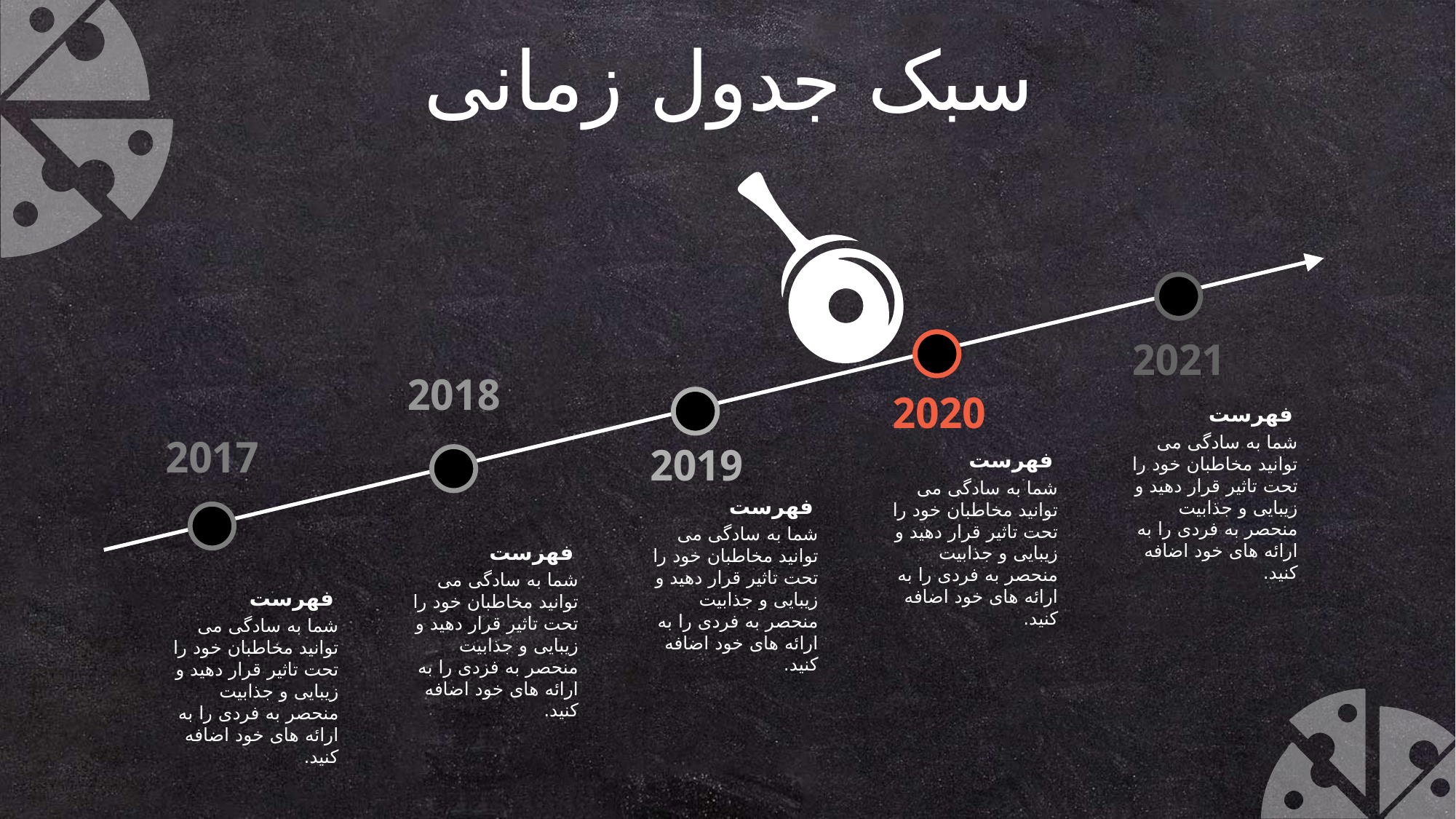

سبک جدول زمانی

2021

2018
2020

فهرست
شما به سادگی می توانید مخاطبان خود را تحت تاثیر قرار دهید و زیبایی و جذابیت منحصر به فردی را به ارائه های خود اضافه کنید.
2017
2019
فهرست
شما به سادگی می توانید مخاطبان خود را تحت تاثیر قرار دهید و زیبایی و جذابیت منحصر به فردی را به ارائه های خود اضافه کنید.

فهرست
شما به سادگی می توانید مخاطبان خود را تحت تاثیر قرار دهید و زیبایی و جذابیت منحصر به فردی را به ارائه های خود اضافه کنید.

فهرست
شما به سادگی می توانید مخاطبان خود را تحت تاثیر قرار دهید و زیبایی و جذابیت منحصر به فردی را به ارائه های خود اضافه کنید.
فهرست
شما به سادگی می توانید مخاطبان خود را تحت تاثیر قرار دهید و زیبایی و جذابیت منحصر به فردی را به ارائه های خود اضافه کنید.